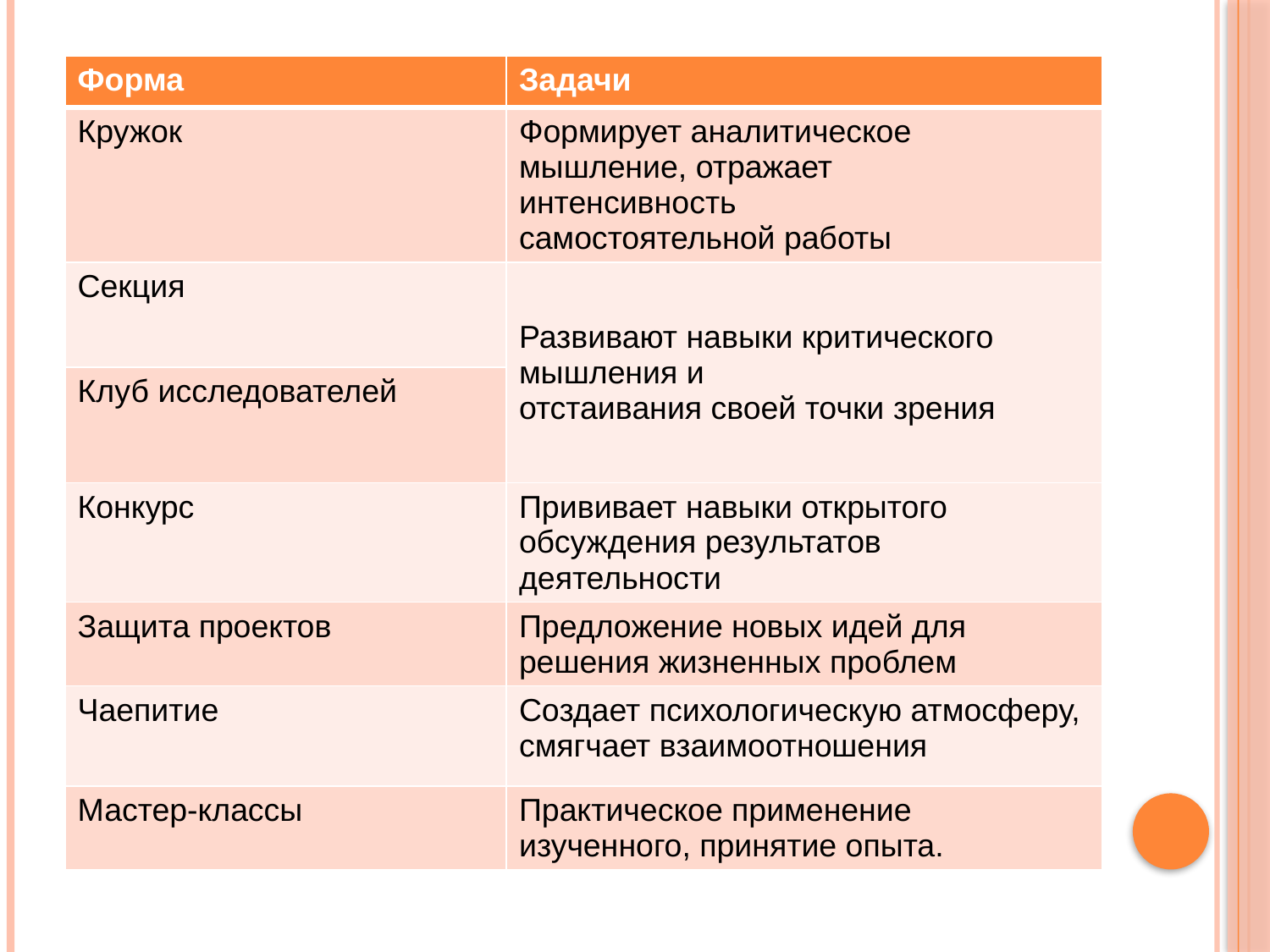

| Форма | Задачи |
| --- | --- |
| Кружок | Формирует аналитическое мышление, отражает интенсивность самостоятельной работы |
| Секция | Развивают навыки критического мышления и отстаивания своей точки зрения |
| Клуб исследователей |  |
| Конкурс | Прививает навыки открытого обсуждения результатов деятельности |
| Защита проектов | Предложение новых идей для решения жизненных проблем |
| Чаепитие | Создает психологическую атмосферу, смягчает взаимоотношения |
| Мастер-классы | Практическое применение изученного, принятие опыта. |